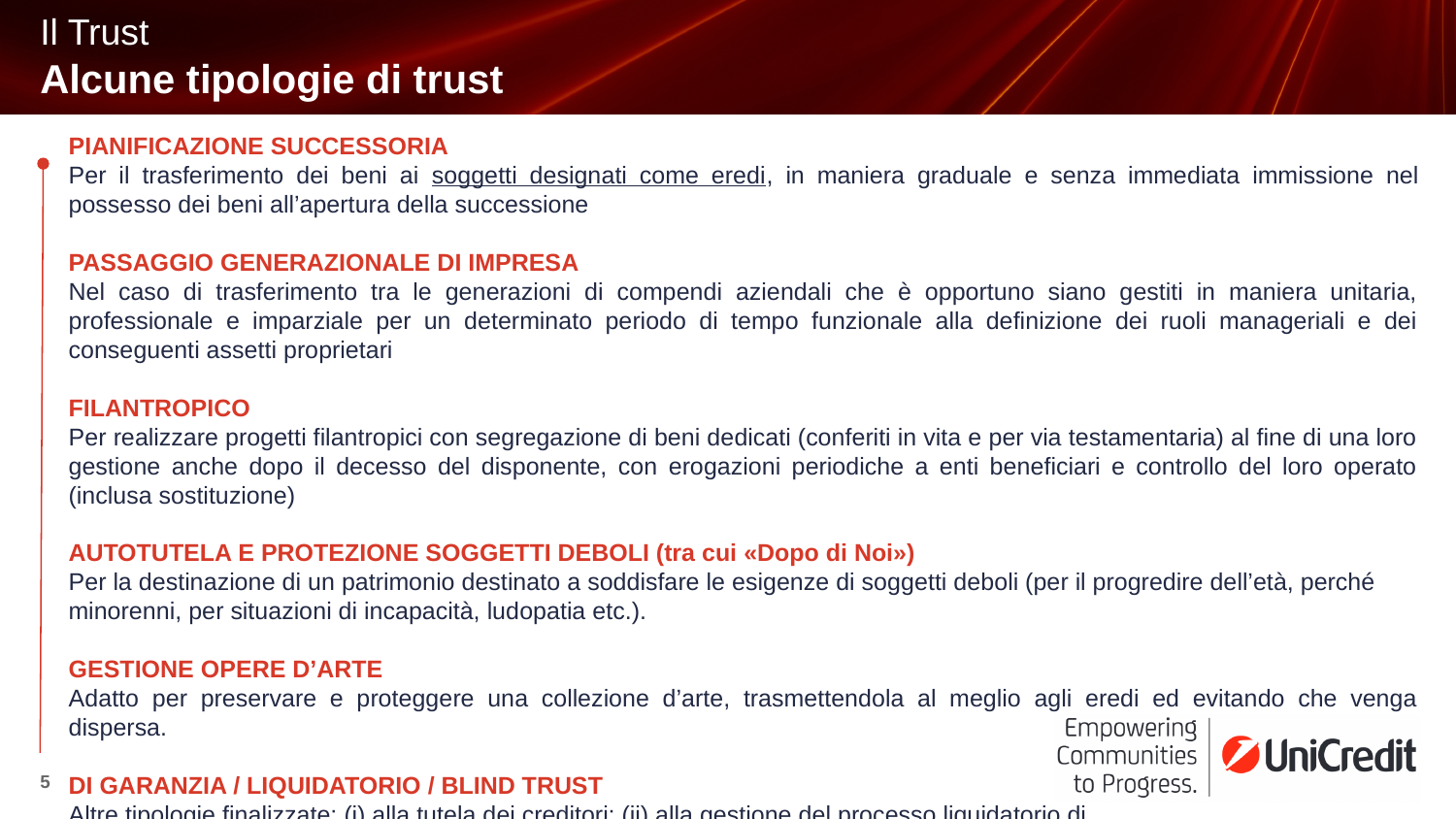

Il Trust
# Alcune tipologie di trust
PIANIFICAZIONE SUCCESSORIA
Per il trasferimento dei beni ai soggetti designati come eredi, in maniera graduale e senza immediata immissione nel possesso dei beni all’apertura della successione

PASSAGGIO GENERAZIONALE DI IMPRESA
Nel caso di trasferimento tra le generazioni di compendi aziendali che è opportuno siano gestiti in maniera unitaria, professionale e imparziale per un determinato periodo di tempo funzionale alla definizione dei ruoli manageriali e dei conseguenti assetti proprietari

FILANTROPICO
Per realizzare progetti filantropici con segregazione di beni dedicati (conferiti in vita e per via testamentaria) al fine di una loro gestione anche dopo il decesso del disponente, con erogazioni periodiche a enti beneficiari e controllo del loro operato (inclusa sostituzione)

AUTOTUTELA E PROTEZIONE SOGGETTI DEBOLI (tra cui «Dopo di Noi»)
Per la destinazione di un patrimonio destinato a soddisfare le esigenze di soggetti deboli (per il progredire dell’età, perché minorenni, per situazioni di incapacità, ludopatia etc.).

GESTIONE OPERE D’ARTE
Adatto per preservare e proteggere una collezione d’arte, trasmettendola al meglio agli eredi ed evitando che venga dispersa.

DI GARANZIA / LIQUIDATORIO / BLIND TRUST
Altre tipologie finalizzate: (i) alla tutela dei creditori; (ii) alla gestione del processo liquidatorio di
un’azienda; (iii) per la gestione di patrimoni in situazioni di conflitti di interesse